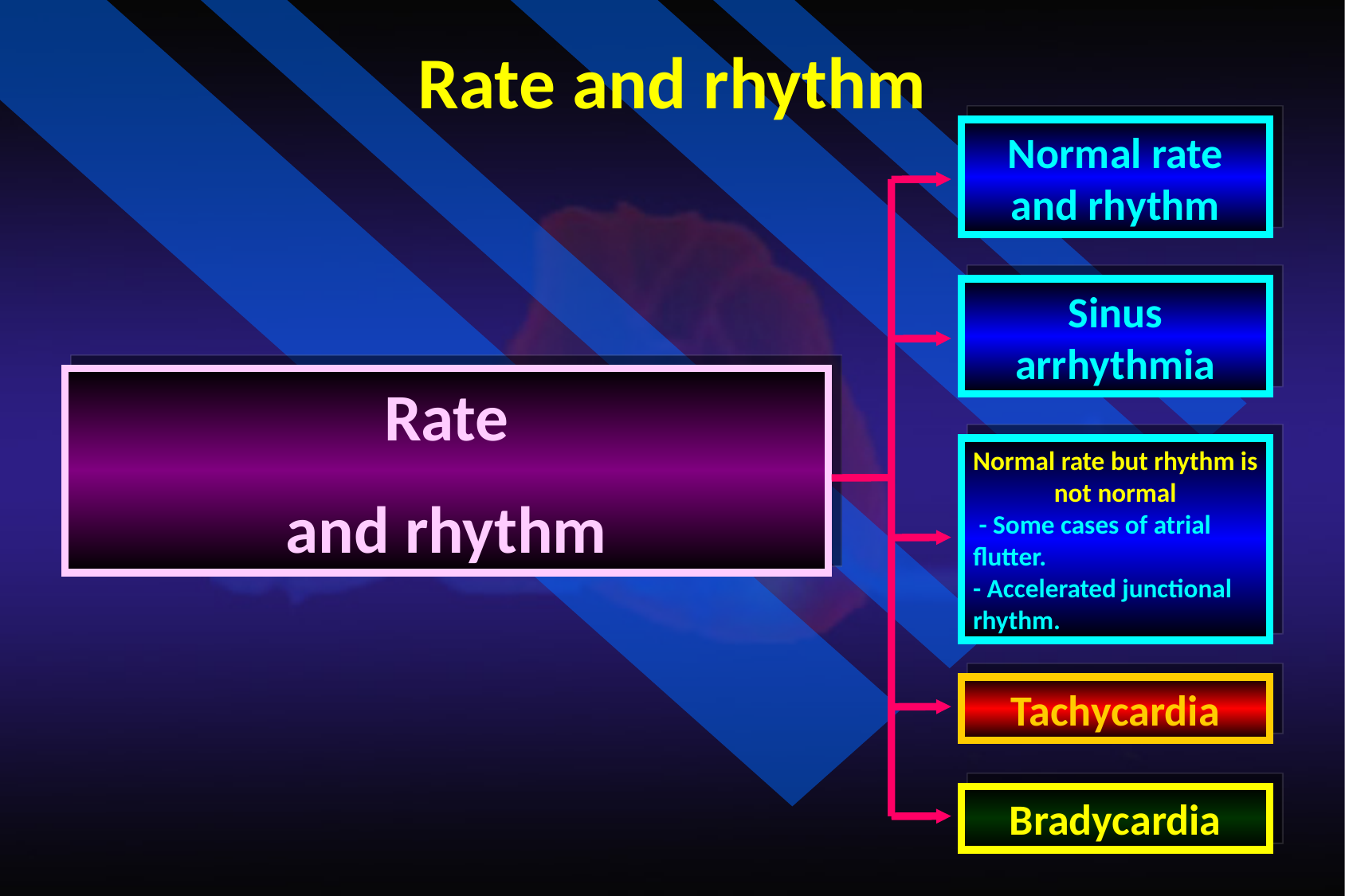

Rate and rhythm
Normal rate and rhythm

Sinus arrhythmia

Rate
and rhythm
Normal rate but rhythm is not normal
 - Some cases of atrial flutter.
- Accelerated junctional rhythm.

Tachycardia

Bradycardia